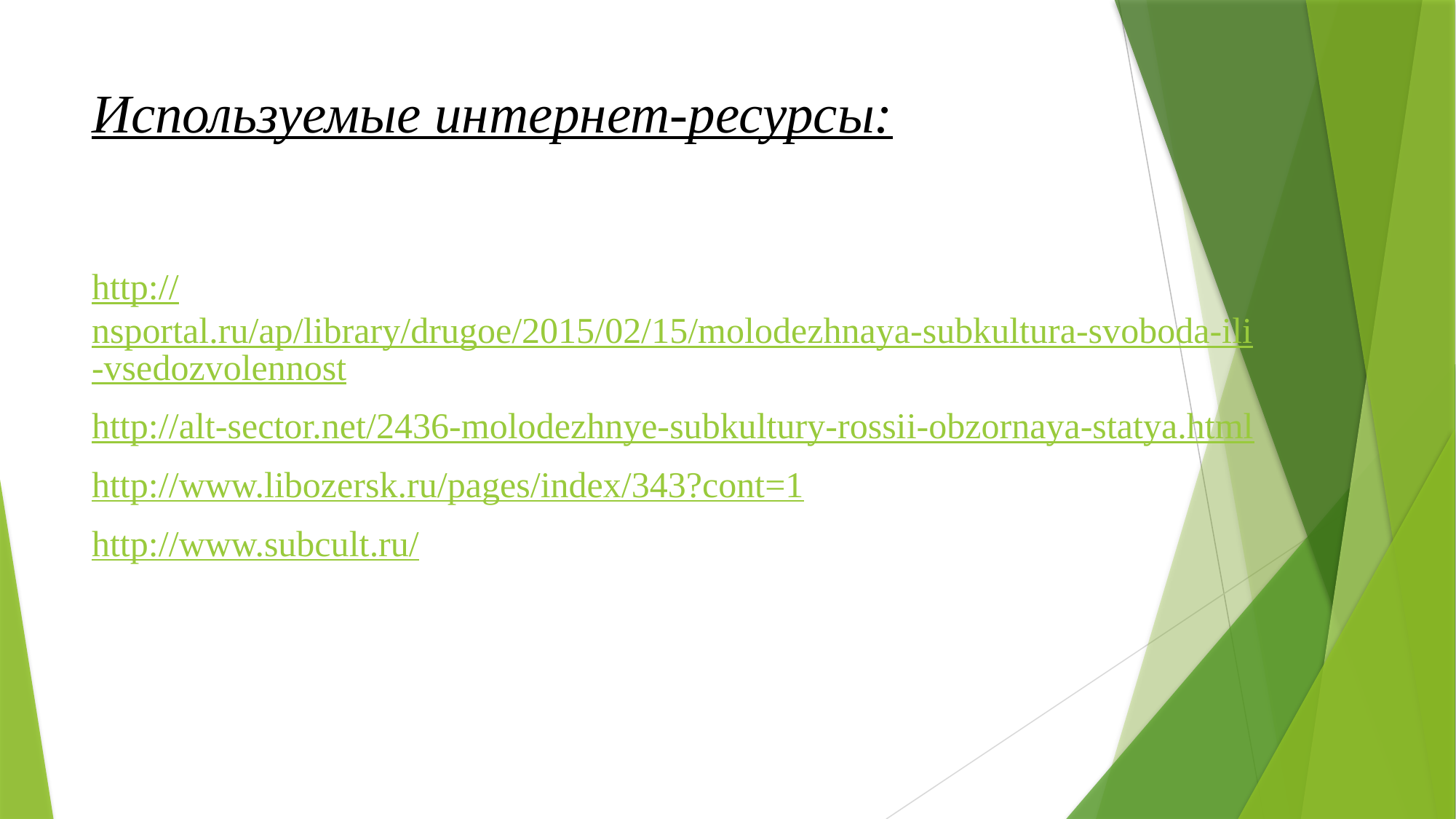

# Используемые интернет-ресурсы:
http://nsportal.ru/ap/library/drugoe/2015/02/15/molodezhnaya-subkultura-svoboda-ili-vsedozvolennost
http://alt-sector.net/2436-molodezhnye-subkultury-rossii-obzornaya-statya.html
http://www.libozersk.ru/pages/index/343?cont=1
http://www.subcult.ru/